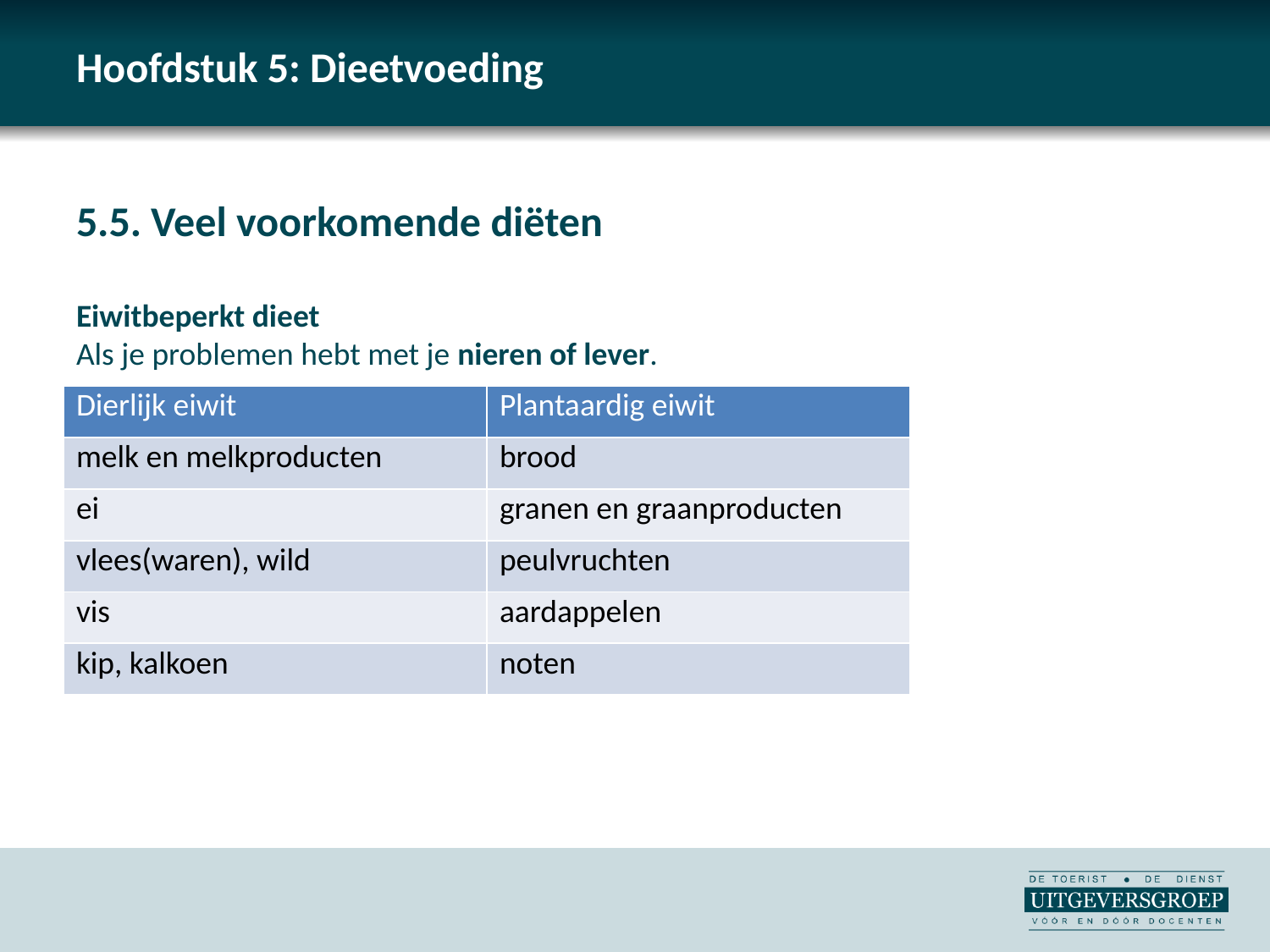

# Hoofdstuk 5: Dieetvoeding
5.5. Veel voorkomende diëten

Eiwitbeperkt dieet
Als je problemen hebt met je nieren of lever.

| Dierlijk eiwit | Plantaardig eiwit |
| --- | --- |
| melk en melkproducten | brood |
| ei | granen en graanproducten |
| vlees(waren), wild | peulvruchten |
| vis | aardappelen |
| kip, kalkoen | noten |